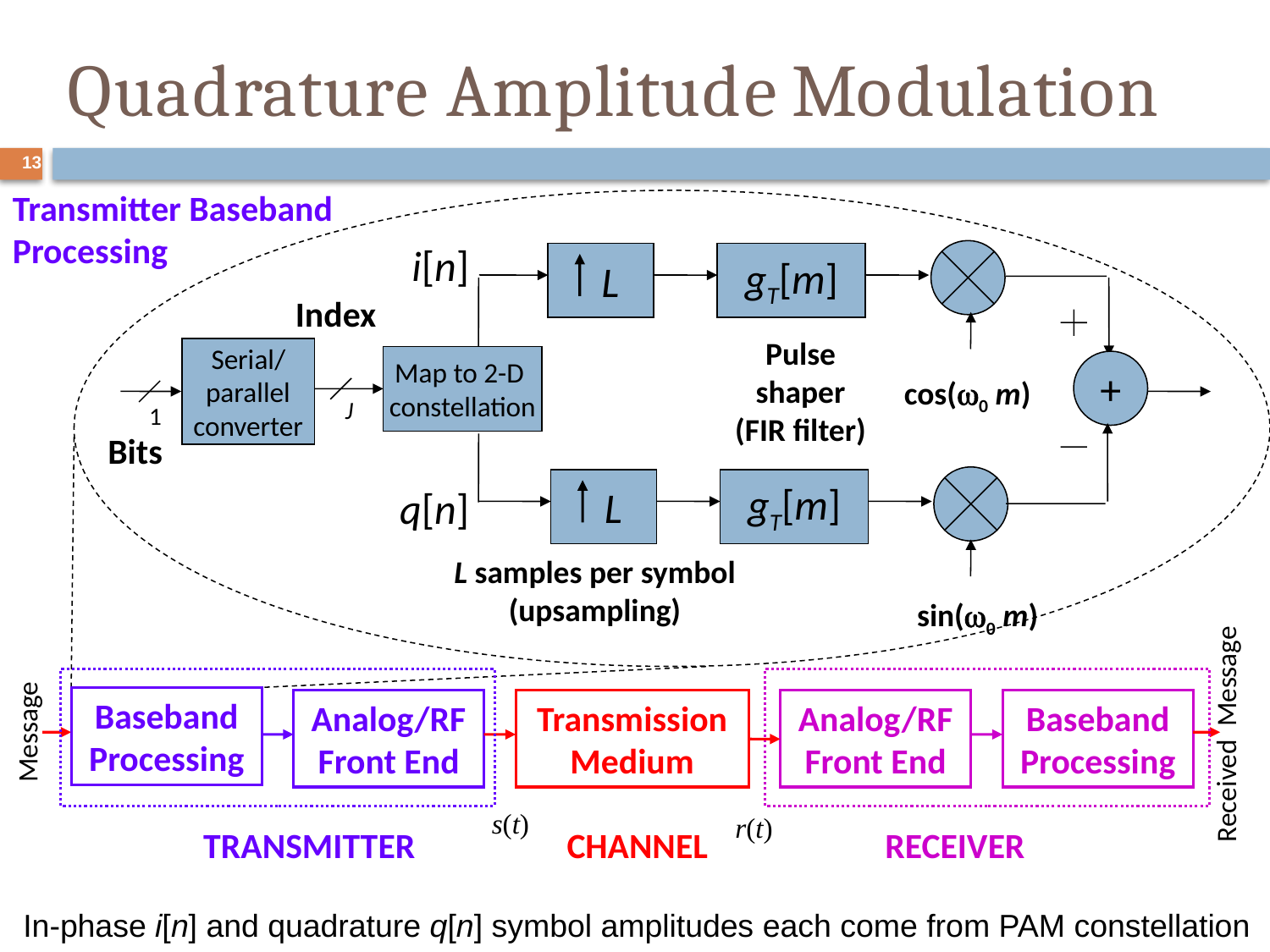

Quadrature Amplitude Modulation
13
Transmitter Baseband Processing

i[n]

  L
gT[m]

Index

Pulse shaper
(FIR filter)
cos(ω0 m)
Serial/
parallel
converter
Map to 2-D
constellation
+

J

1
Bits

  L
gT[m]
q[n]

L samples per symbol (upsampling)
sin(ω0 m)

Baseband
Processing
Analog/RF Front End
Transmission Medium
Analog/RF Front End
Baseband
Processing
Message
Received  Message

s(t)
r(t)
TRANSMITTER
CHANNEL
RECEIVER

13
In-phase i[n] and quadrature q[n] symbol amplitudes each come from PAM constellation